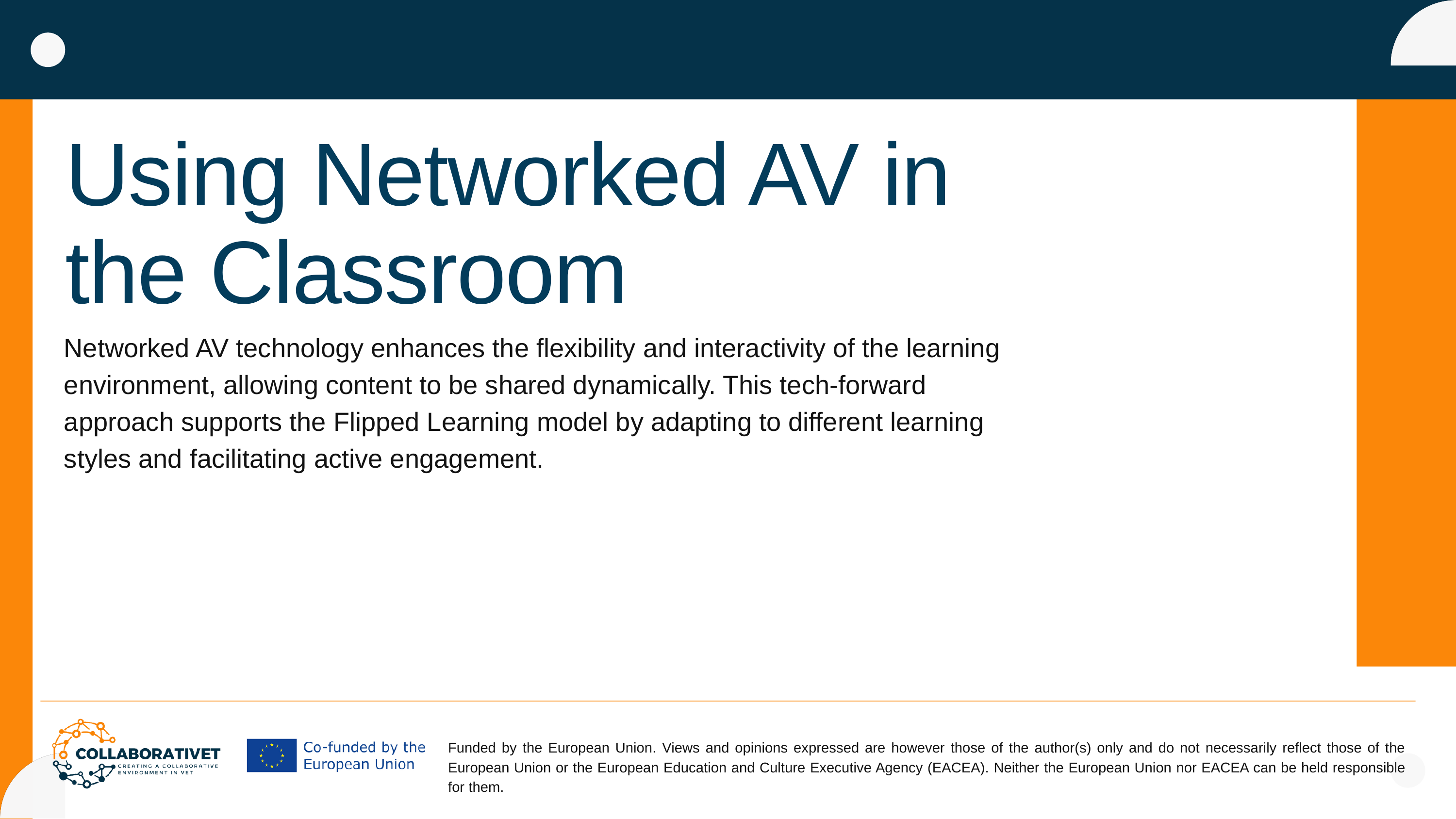

Using Networked AV in the Classroom
Networked AV technology enhances the flexibility and interactivity of the learning environment, allowing content to be shared dynamically. This tech-forward approach supports the Flipped Learning model by adapting to different learning styles and facilitating active engagement.

Funded by the European Union. Views and opinions expressed are however those of the author(s) only and do not necessarily reflect those of the European Union or the European Education and Culture Executive Agency (EACEA). Neither the European Union nor EACEA can be held responsible for them.